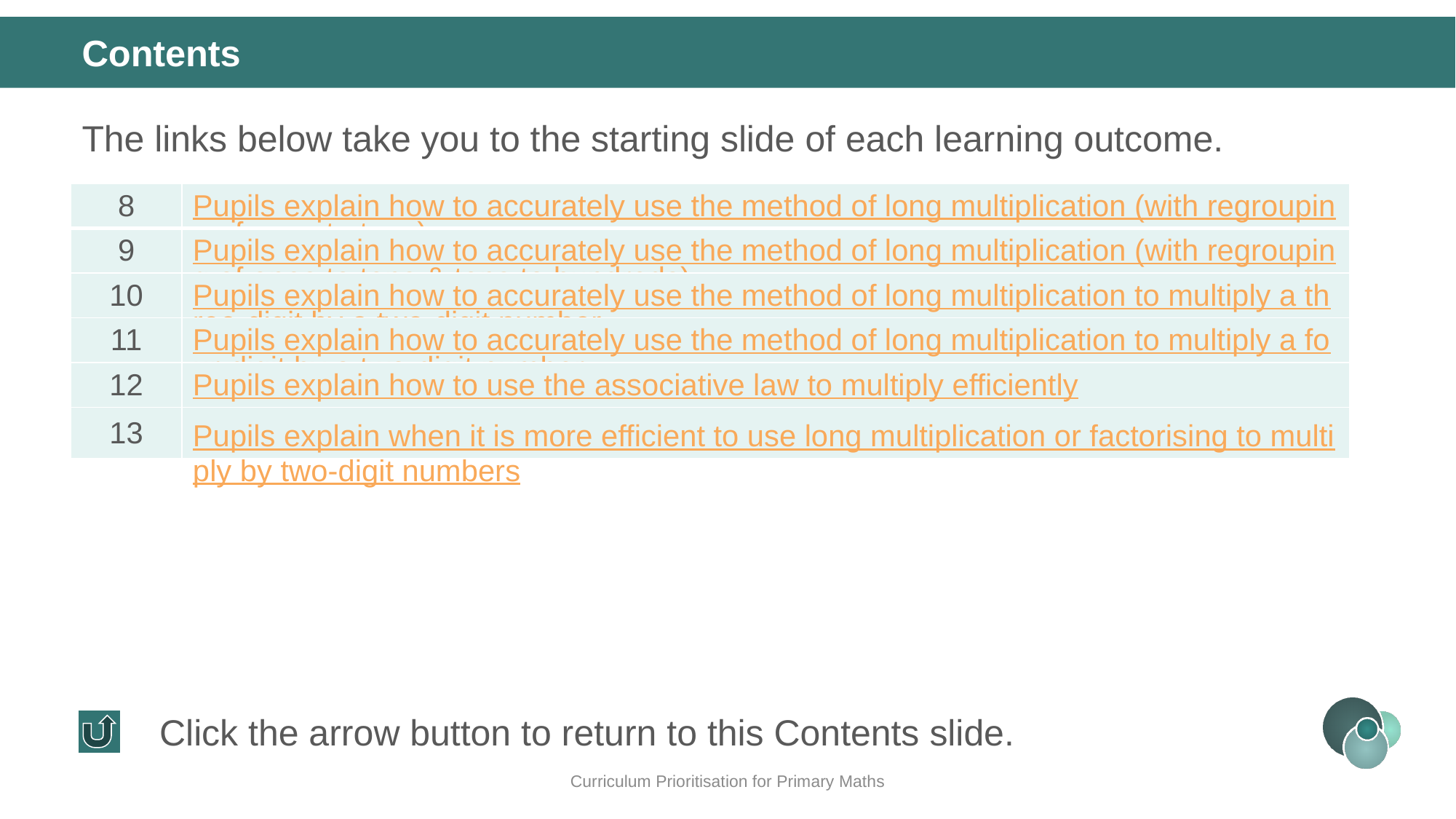

Contents
The links below take you to the starting slide of each learning outcome.
| 8 | Pupils explain how to accurately use the method of long multiplication (with regrouping of ones to tens) |
| --- | --- |
| 9 | Pupils explain how to accurately use the method of long multiplication (with regrouping of ones to tens & tens to hundreds) |
| 10 | Pupils explain how to accurately use the method of long multiplication to multiply a three-digit by a two-digit number |
| 11 | Pupils explain how to accurately use the method of long multiplication to multiply a four-digit by a two-digit number |
| 12 | Pupils explain how to use the associative law to multiply efficiently |
| 13 | Pupils explain when it is more efficient to use long multiplication or factorising to multiply by two-digit numbers |
Click the arrow button to return to this Contents slide.

Curriculum Prioritisation for Primary Maths